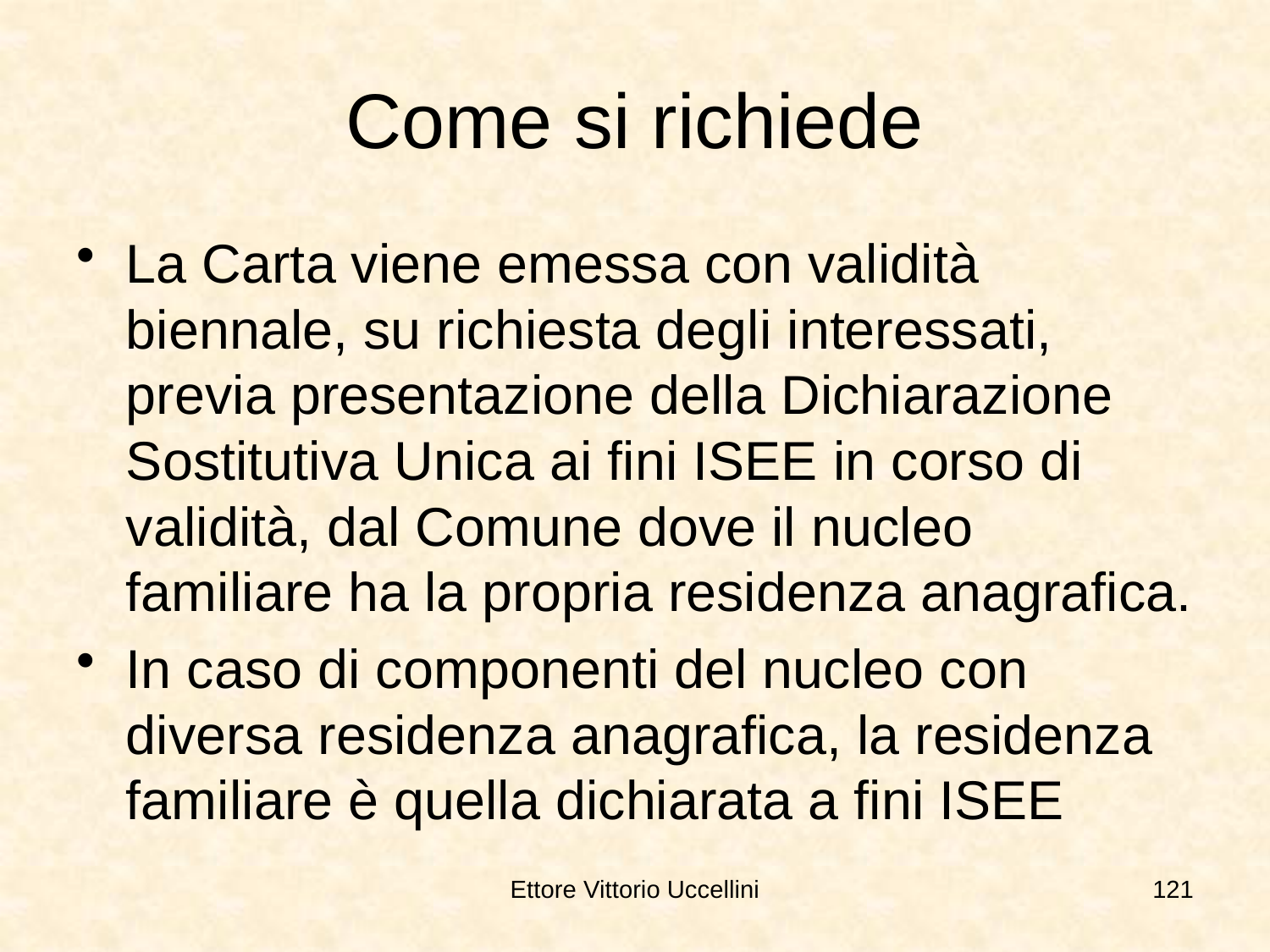

# Come si richiede
La Carta viene emessa con validità biennale, su richiesta degli interessati, previa presentazione della Dichiarazione Sostitutiva Unica ai fini ISEE in corso di validità, dal Comune dove il nucleo familiare ha la propria residenza anagrafica.
In caso di componenti del nucleo con diversa residenza anagrafica, la residenza familiare è quella dichiarata a fini ISEE

Ettore Vittorio Uccellini
121